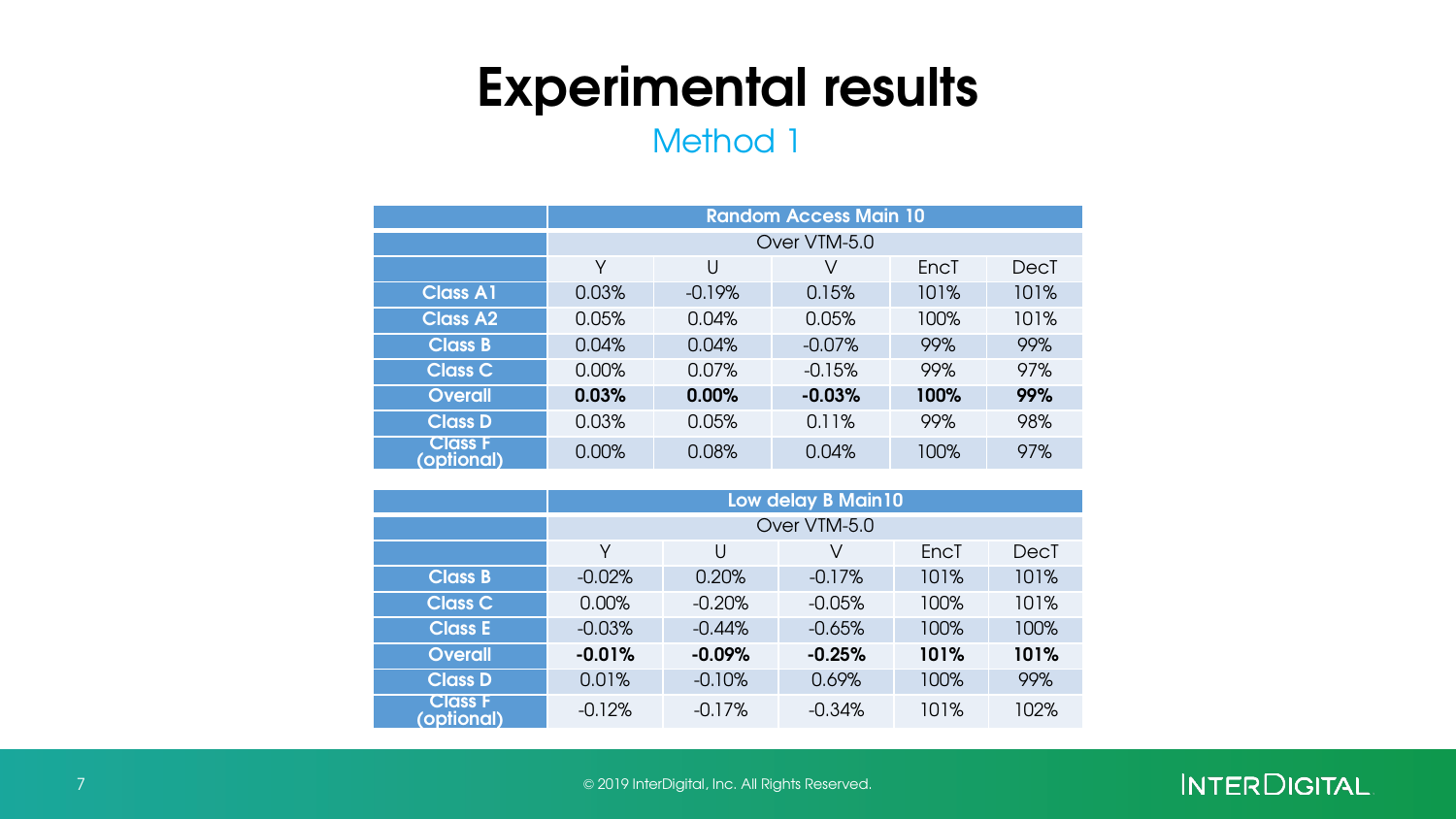

Experimental results
Method 1

|  | Random Access Main 10 |  |  |  |  |
| --- | --- | --- | --- | --- | --- |
|  | Over VTM-5.0 |  |  |  |  |
|  | Y | U | V | EncT | DecT |
| Class A1 | 0.03% | -0.19% | 0.15% | 101% | 101% |
| Class A2 | 0.05% | 0.04% | 0.05% | 100% | 101% |
| Class B | 0.04% | 0.04% | -0.07% | 99% | 99% |
| Class C | 0.00% | 0.07% | -0.15% | 99% | 97% |
| Overall | 0.03% | 0.00% | -0.03% | 100% | 99% |
| Class D | 0.03% | 0.05% | 0.11% | 99% | 98% |
| Class F (optional) | 0.00% | 0.08% | 0.04% | 100% | 97% |
|  | Low delay B Main10 |  |  |  |  |
| --- | --- | --- | --- | --- | --- |
|  | Over VTM-5.0 |  |  |  |  |
|  | Y | U | V | EncT | DecT |
| Class B | -0.02% | 0.20% | -0.17% | 101% | 101% |
| Class C | 0.00% | -0.20% | -0.05% | 100% | 101% |
| Class E | -0.03% | -0.44% | -0.65% | 100% | 100% |
| Overall | -0.01% | -0.09% | -0.25% | 101% | 101% |
| Class D | 0.01% | -0.10% | 0.69% | 100% | 99% |
| Class F (optional) | -0.12% | -0.17% | -0.34% | 101% | 102% |
7
© 2019 InterDigital, Inc. All Rights Reserved.